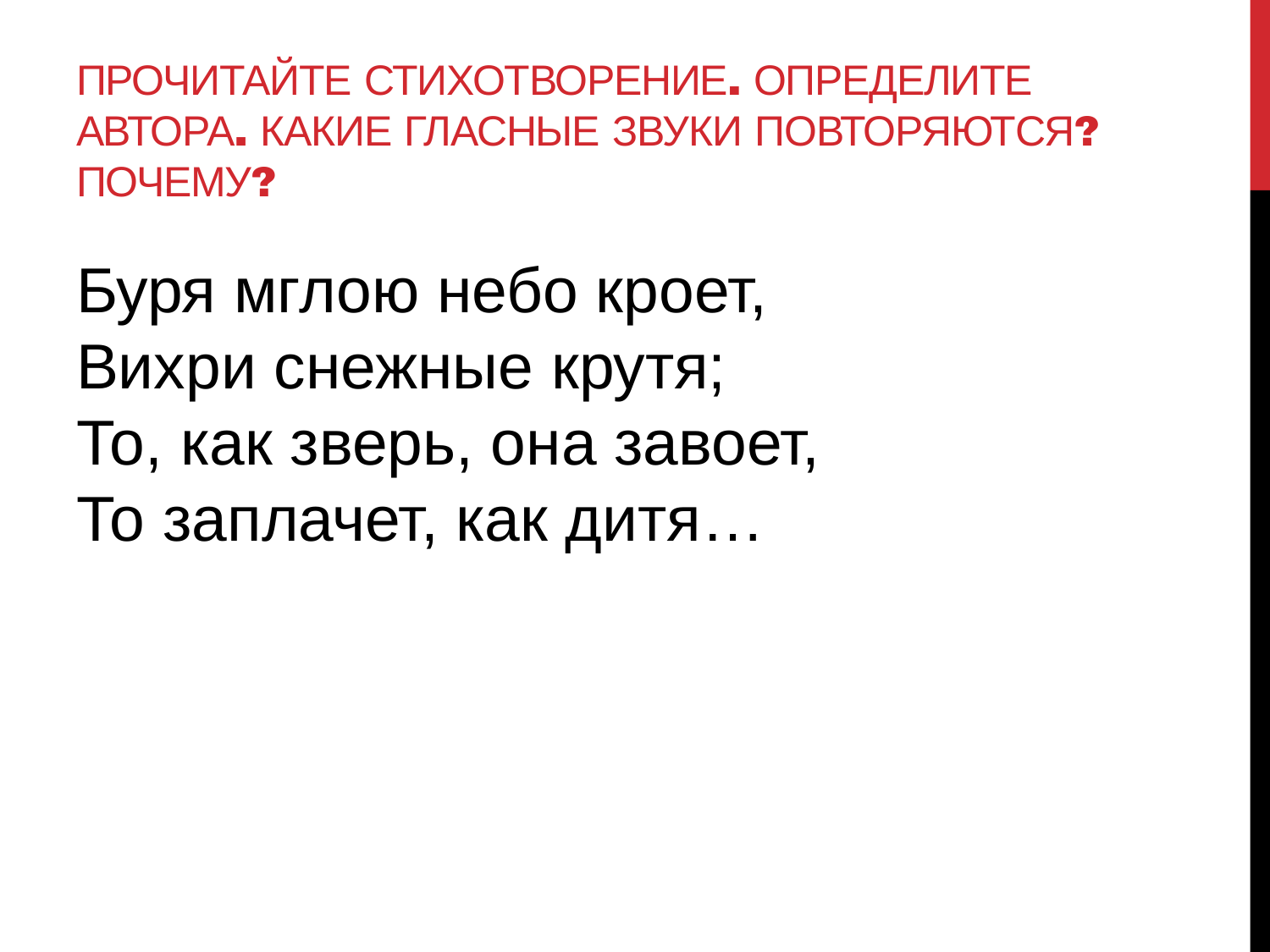

# Прочитайте стихотворение. Определите автора. Какие гласные звуки повторяются? Почему?
Буря мглою небо кроет,
Вихри снежные крутя;
То, как зверь, она завоет,
То заплачет, как дитя…